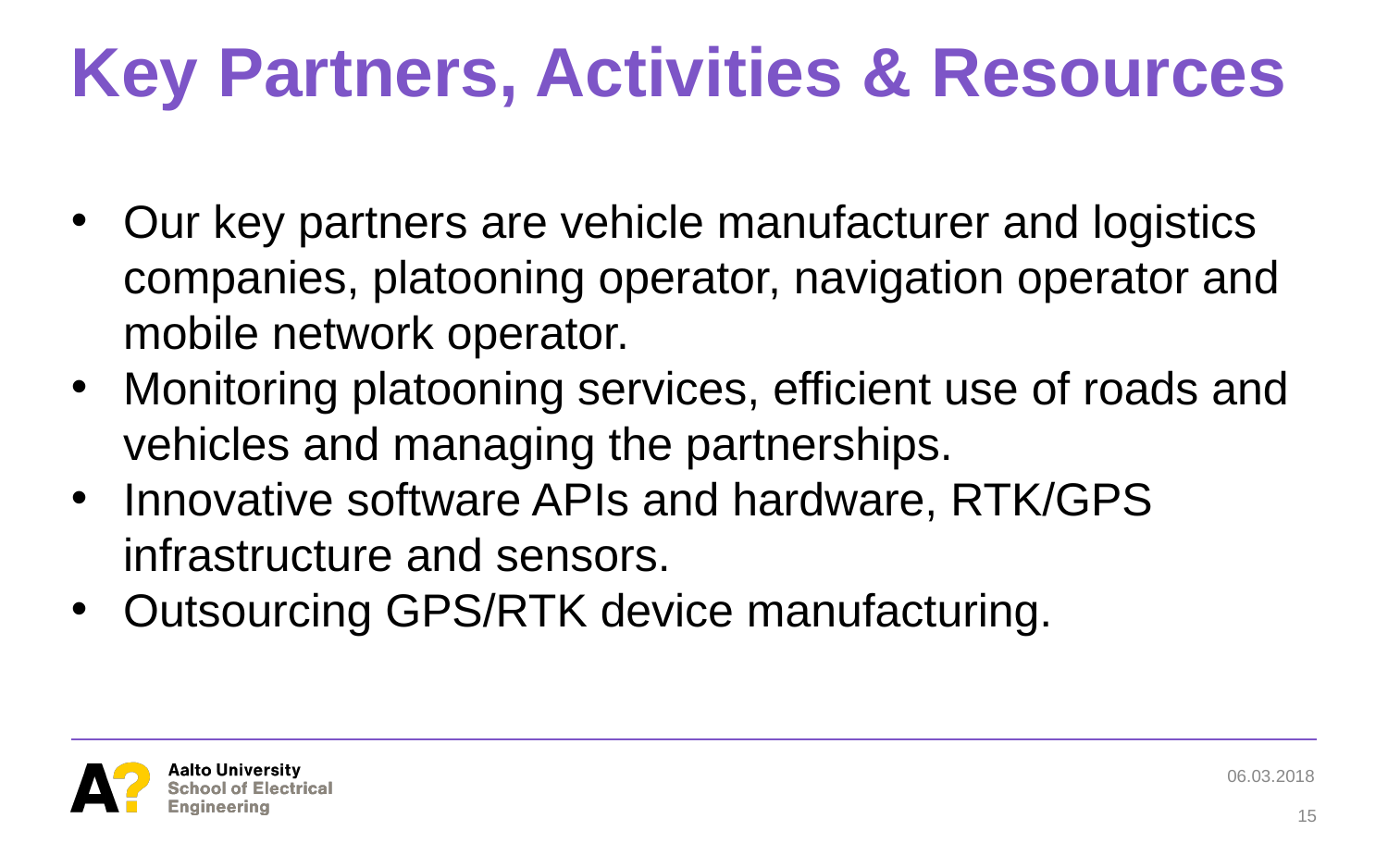

# Key Partners, Activities & Resources
Our key partners are vehicle manufacturer and logistics companies, platooning operator, navigation operator and
mobile network operator.
Monitoring platooning services, efficient use of roads and vehicles and managing the partnerships.
Innovative software APIs and hardware, RTK/GPS infrastructure and sensors.
Outsourcing GPS/RTK device manufacturing.

06.03.2018
15